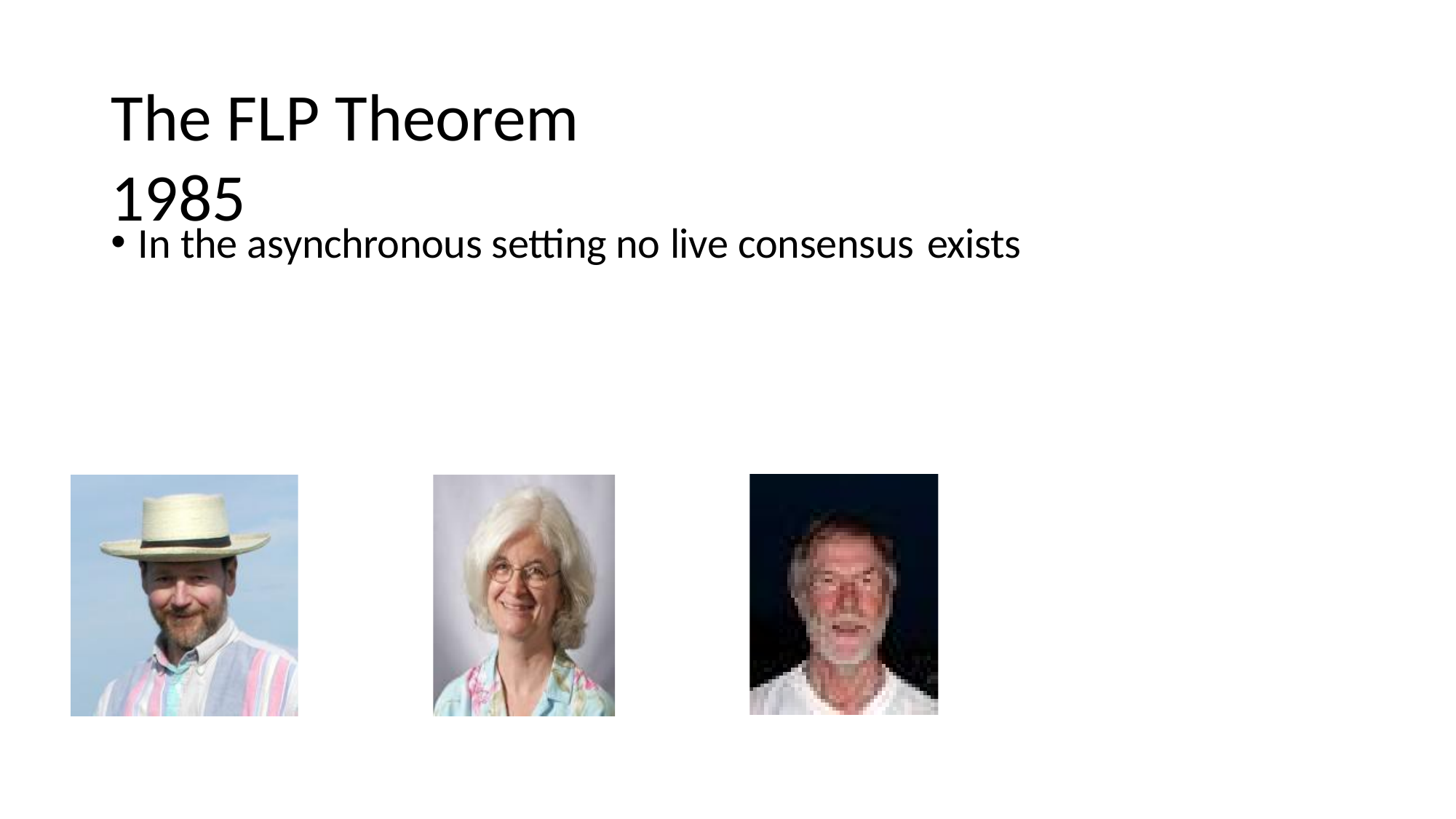

# The FLP Theorem 1985
In the asynchronous setting no live consensus exists